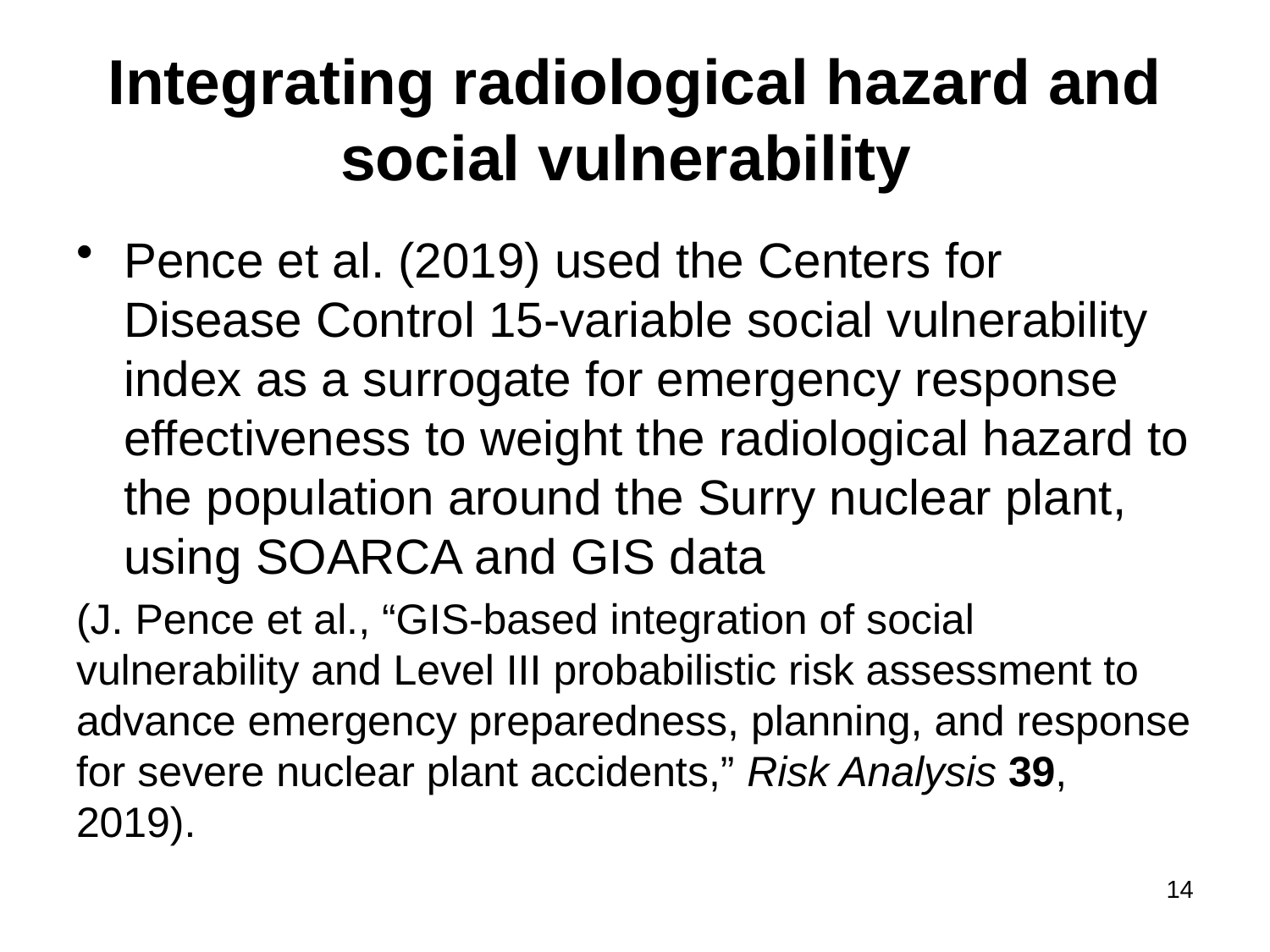

# Integrating radiological hazard and social vulnerability
Pence et al. (2019) used the Centers for Disease Control 15-variable social vulnerability index as a surrogate for emergency response effectiveness to weight the radiological hazard to the population around the Surry nuclear plant, using SOARCA and GIS data
(J. Pence et al., “GIS-based integration of social vulnerability and Level III probabilistic risk assessment to advance emergency preparedness, planning, and response for severe nuclear plant accidents,” Risk Analysis 39, 2019).
14